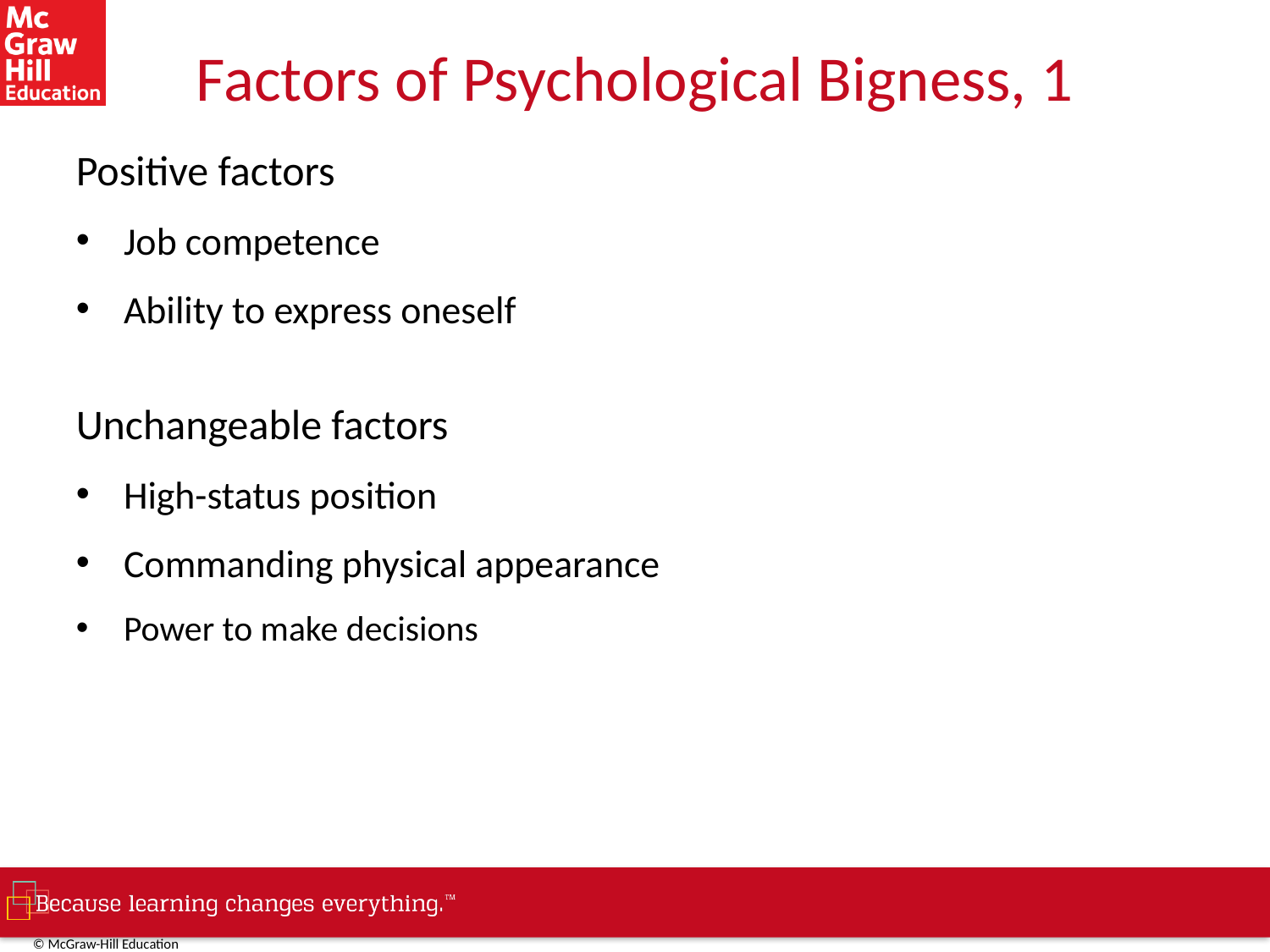

# Factors of Psychological Bigness, 1
Positive factors
Job competence
Ability to express oneself

Unchangeable factors
High-status position
Commanding physical appearance
Power to make decisions